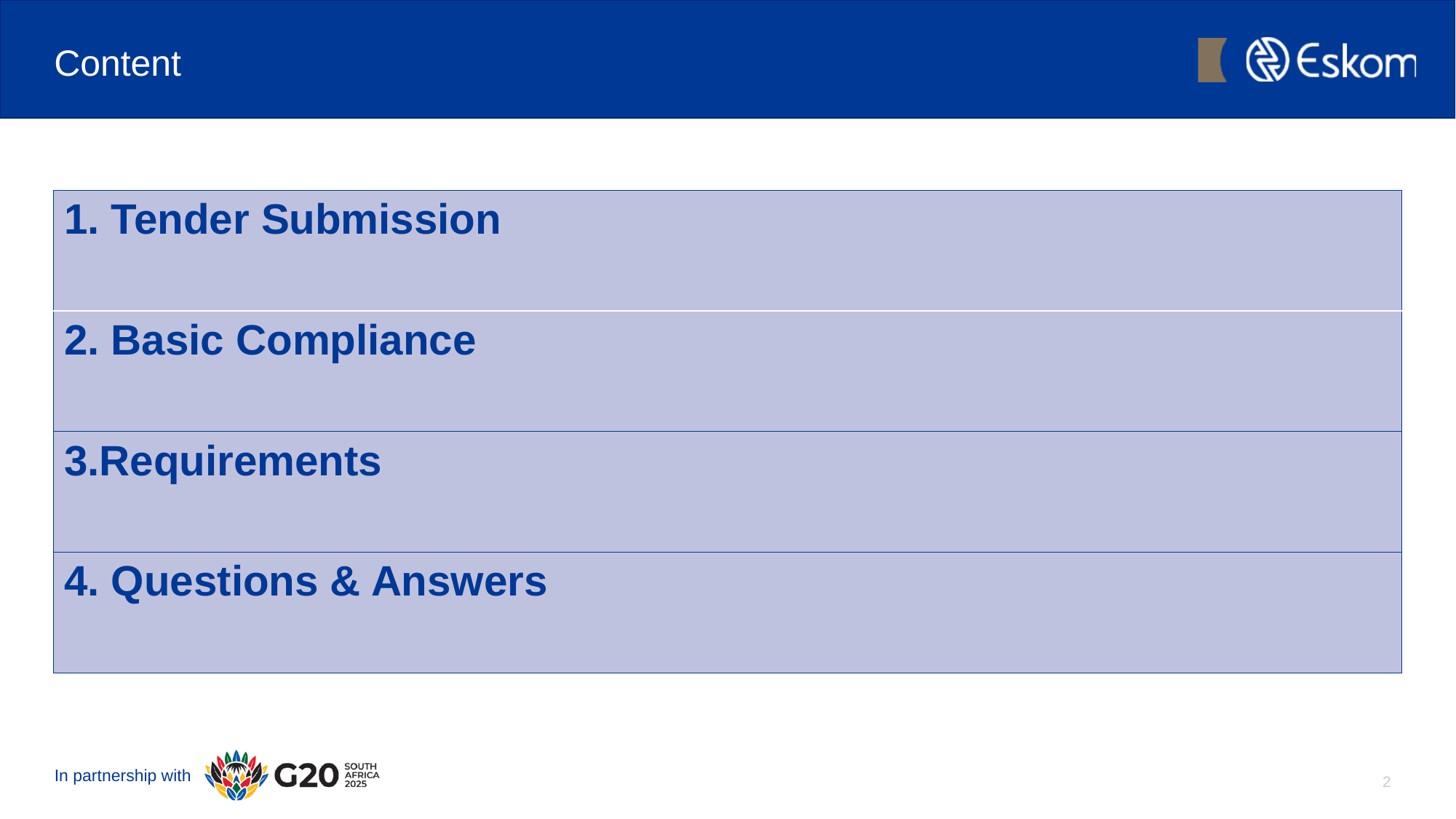

# Content

| 1. Tender Submission |
| --- |
| 2. Basic Compliance |
| 3.Requirements |
| 4. Questions & Answers |
2